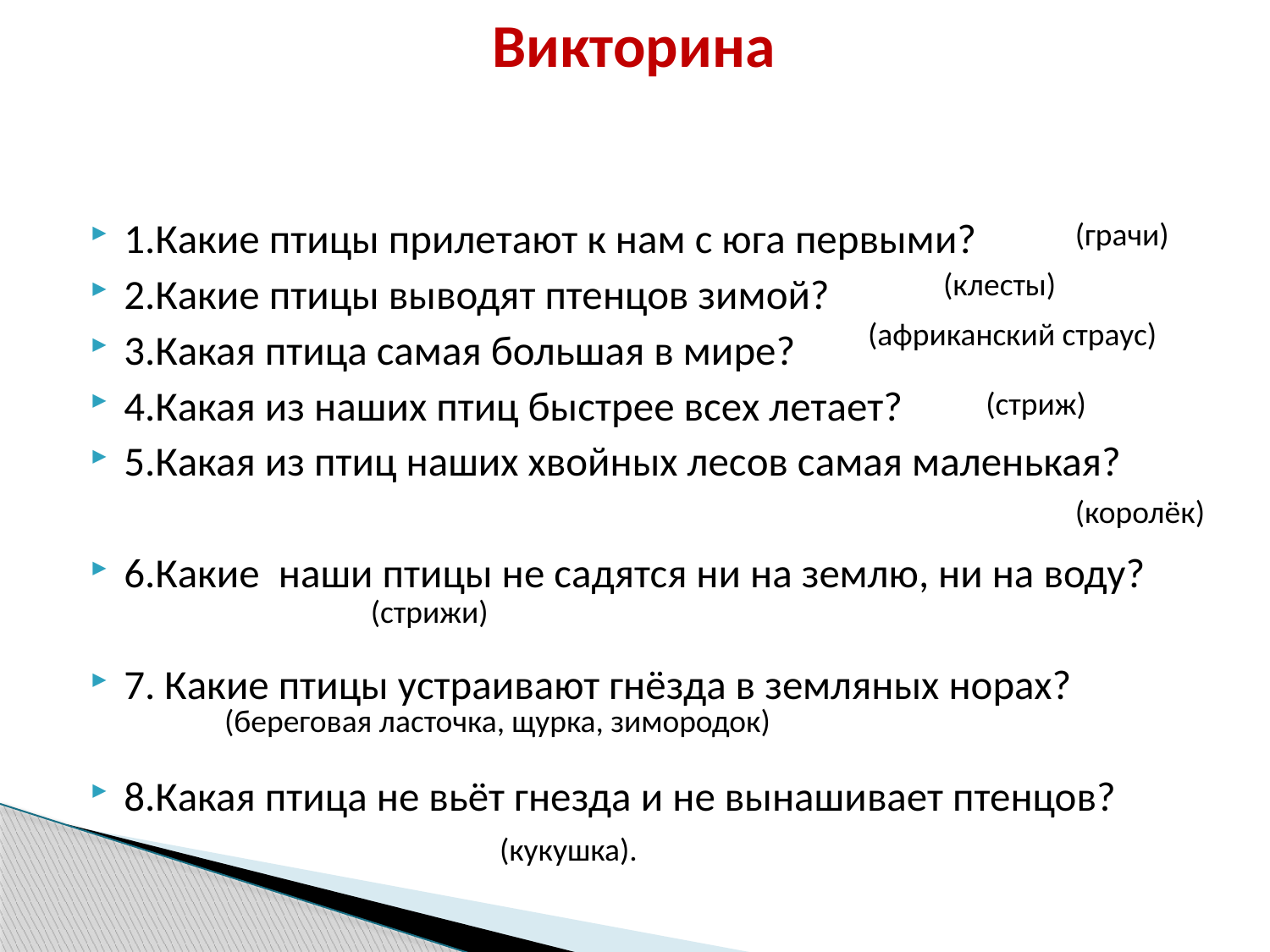

# Викторина
1.Какие птицы прилетают к нам с юга первыми?
2.Какие птицы выводят птенцов зимой?
3.Какая птица самая большая в мире?
4.Какая из наших птиц быстрее всех летает?
5.Какая из птиц наших хвойных лесов самая маленькая?

6.Какие  наши птицы не садятся ни на землю, ни на воду?

7. Какие птицы устраивают гнёзда в земляных норах?

8.Какая птица не вьёт гнезда и не вынашивает птенцов?

(грачи)
 (клесты)
(африканский страус)
(стриж)
(королёк)
(стрижи)
(береговая ласточка, щурка, зимородок)
(кукушка).